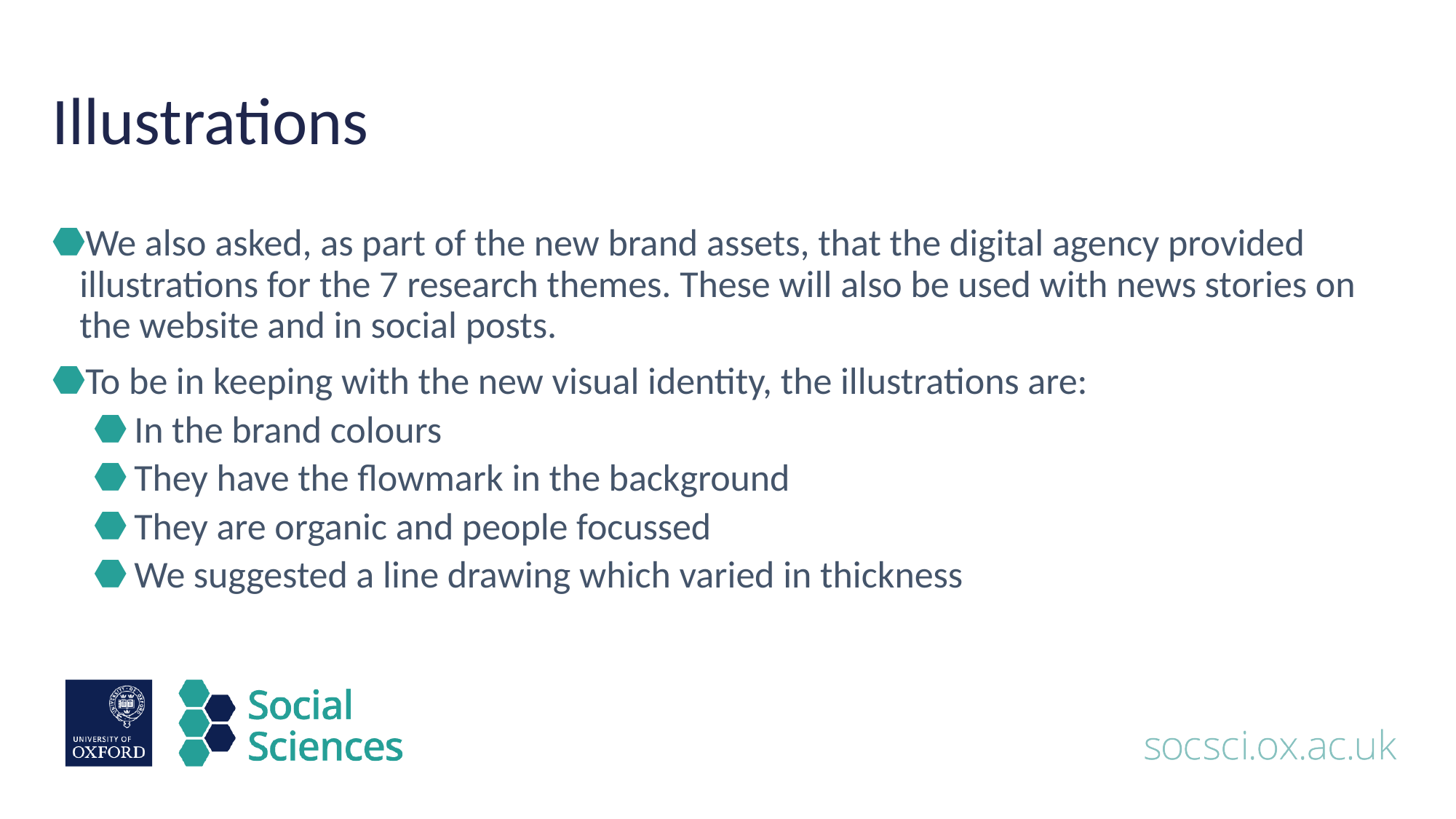

# Illustrations
We also asked, as part of the new brand assets, that the digital agency provided illustrations for the 7 research themes. These will also be used with news stories on the website and in social posts.
To be in keeping with the new visual identity, the illustrations are:
In the brand colours
They have the flowmark in the background
They are organic and people focussed
We suggested a line drawing which varied in thickness